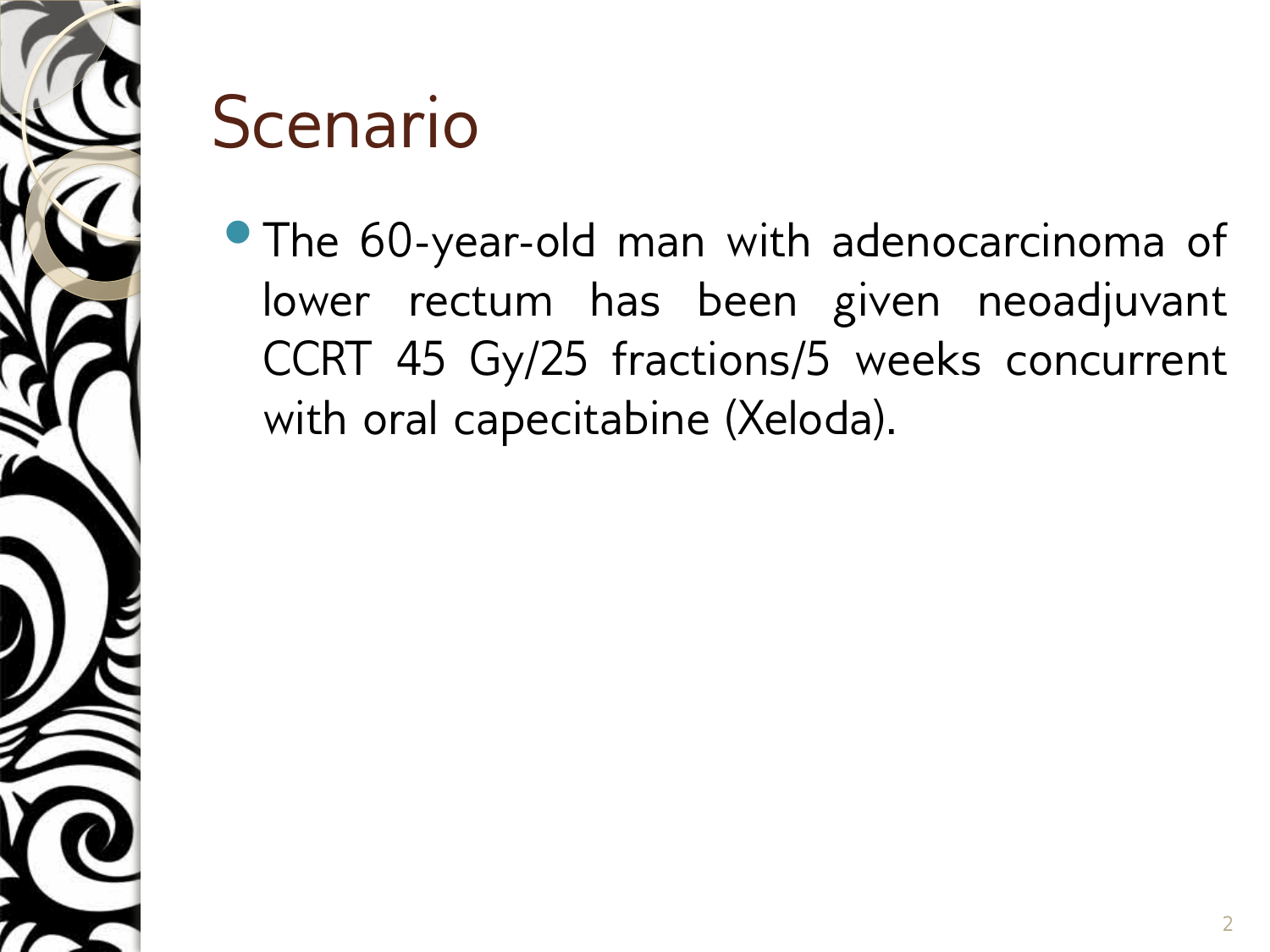

# Scenario
The 60-year-old man with adenocarcinoma of lower rectum has been given neoadjuvant CCRT 45 Gy/25 fractions/5 weeks concurrent with oral capecitabine (Xeloda).

2